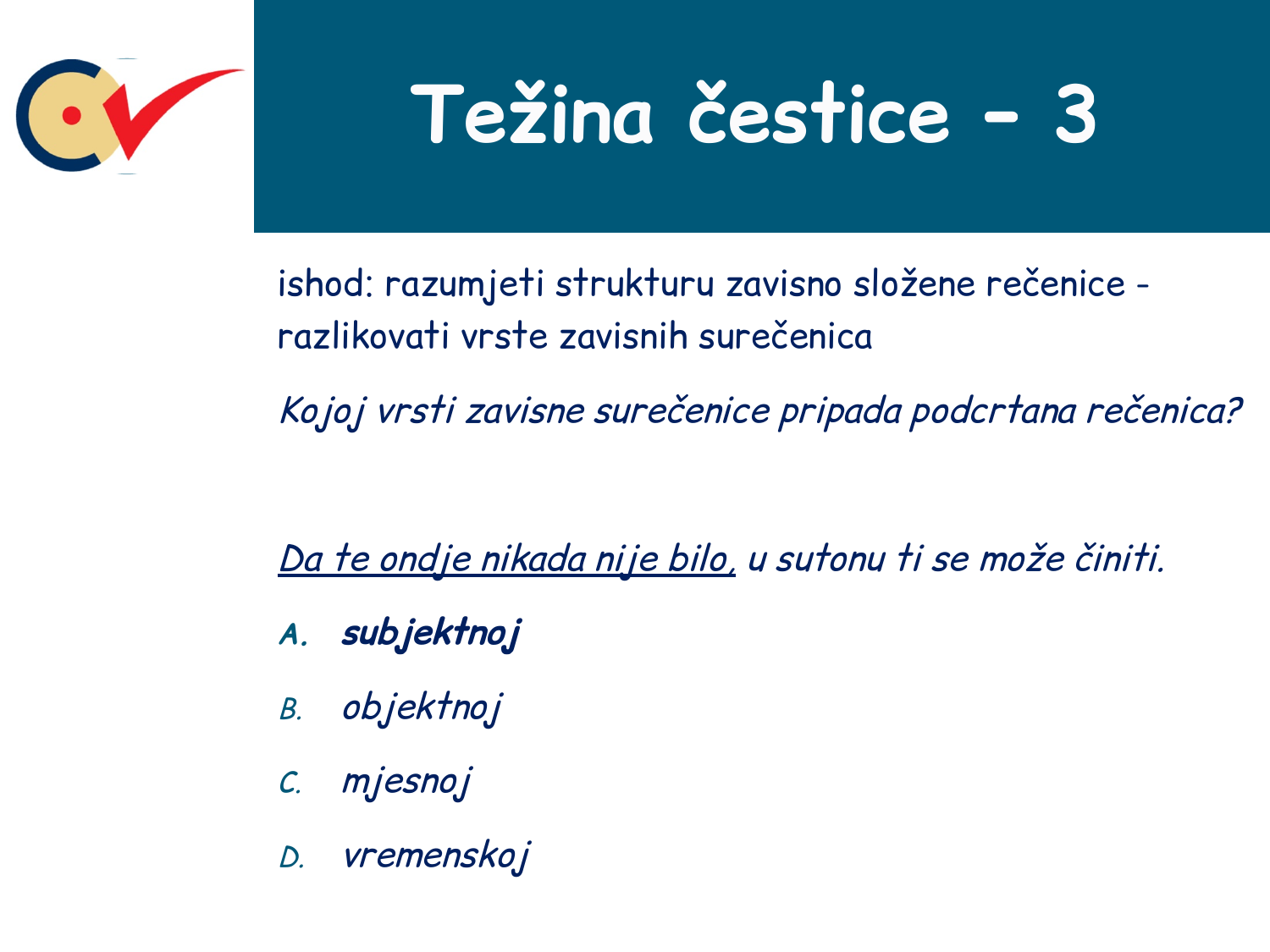

# Težina čestice – 3
ishod: razumjeti strukturu zavisno složene rečenice -
razlikovati vrste zavisnih surečenica
Kojoj vrsti zavisne surečenice pripada podcrtana rečenica?

Da te ondje nikada nije bilo, u sutonu ti se može činiti.
subjektnoj
objektnoj
mjesnoj
vremenskoj